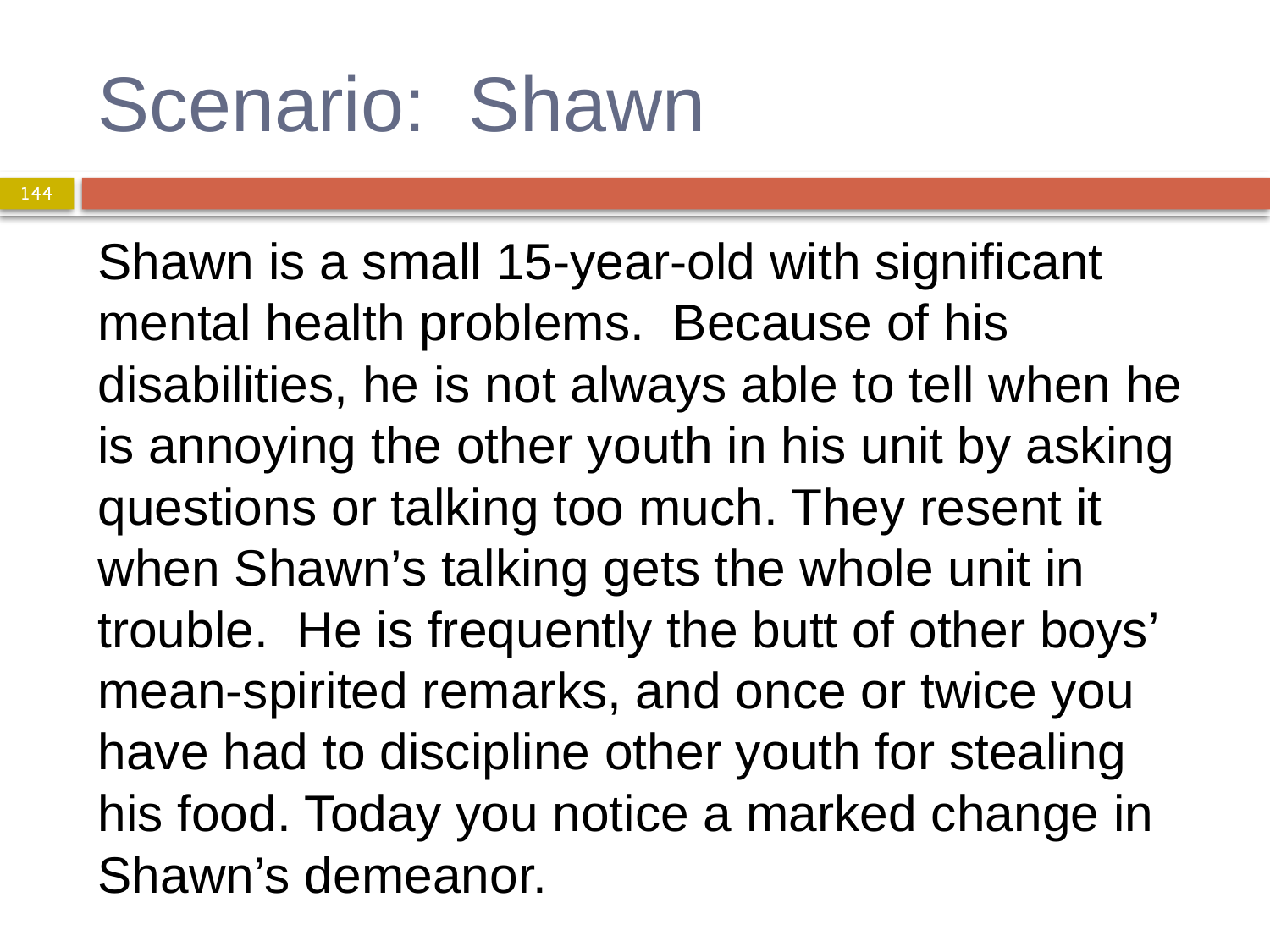

# Scenario:  Shawn
144
Shawn is a small 15-year-old with significant mental health problems.  Because of his disabilities, he is not always able to tell when he is annoying the other youth in his unit by asking questions or talking too much. They resent it when Shawn’s talking gets the whole unit in trouble.  He is frequently the butt of other boys’ mean-spirited remarks, and once or twice you have had to discipline other youth for stealing his food. Today you notice a marked change in Shawn’s demeanor.